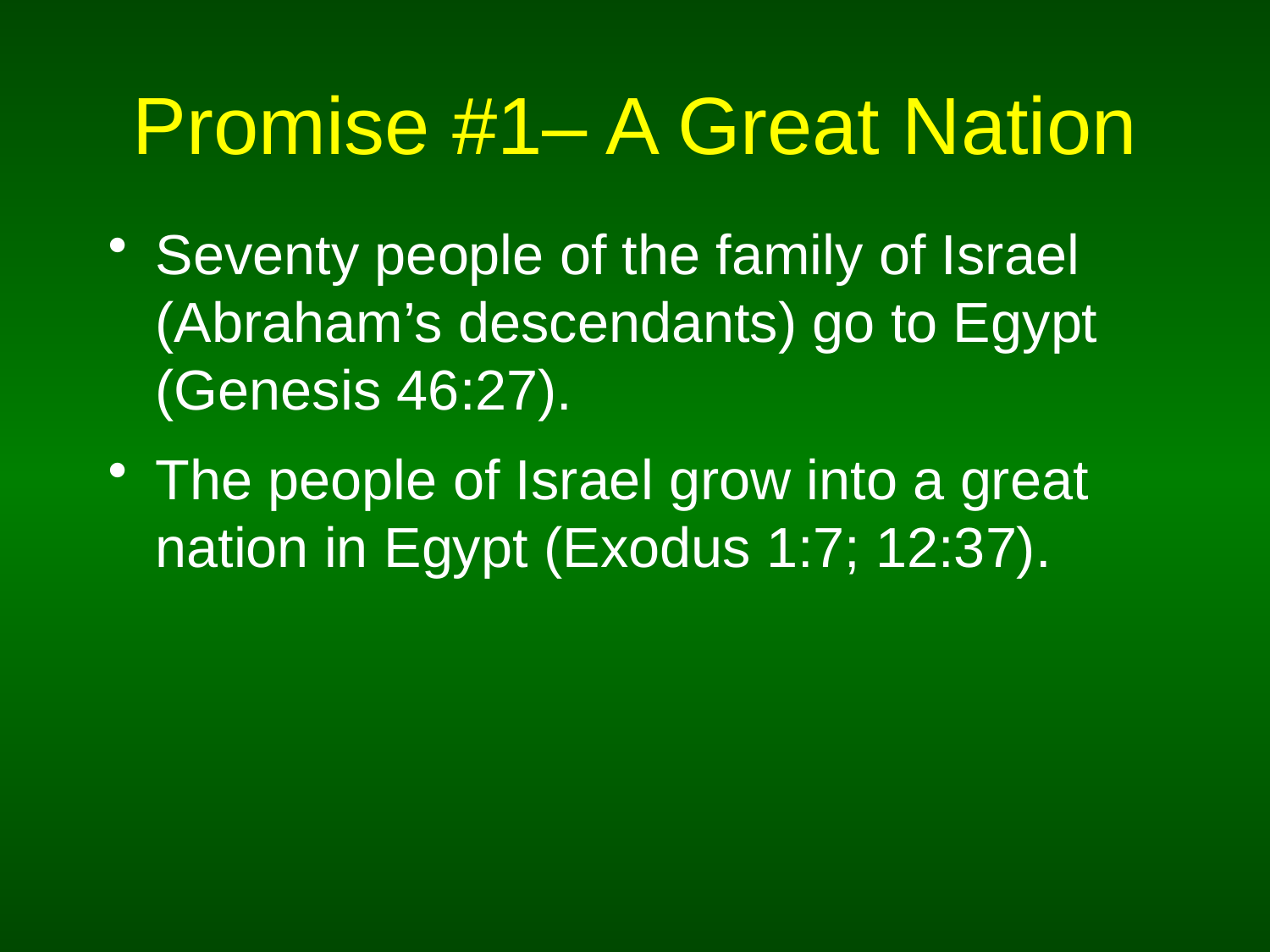

# Promise #1– A Great Nation
Seventy people of the family of Israel (Abraham’s descendants) go to Egypt (Genesis 46:27).
The people of Israel grow into a great nation in Egypt (Exodus 1:7; 12:37).